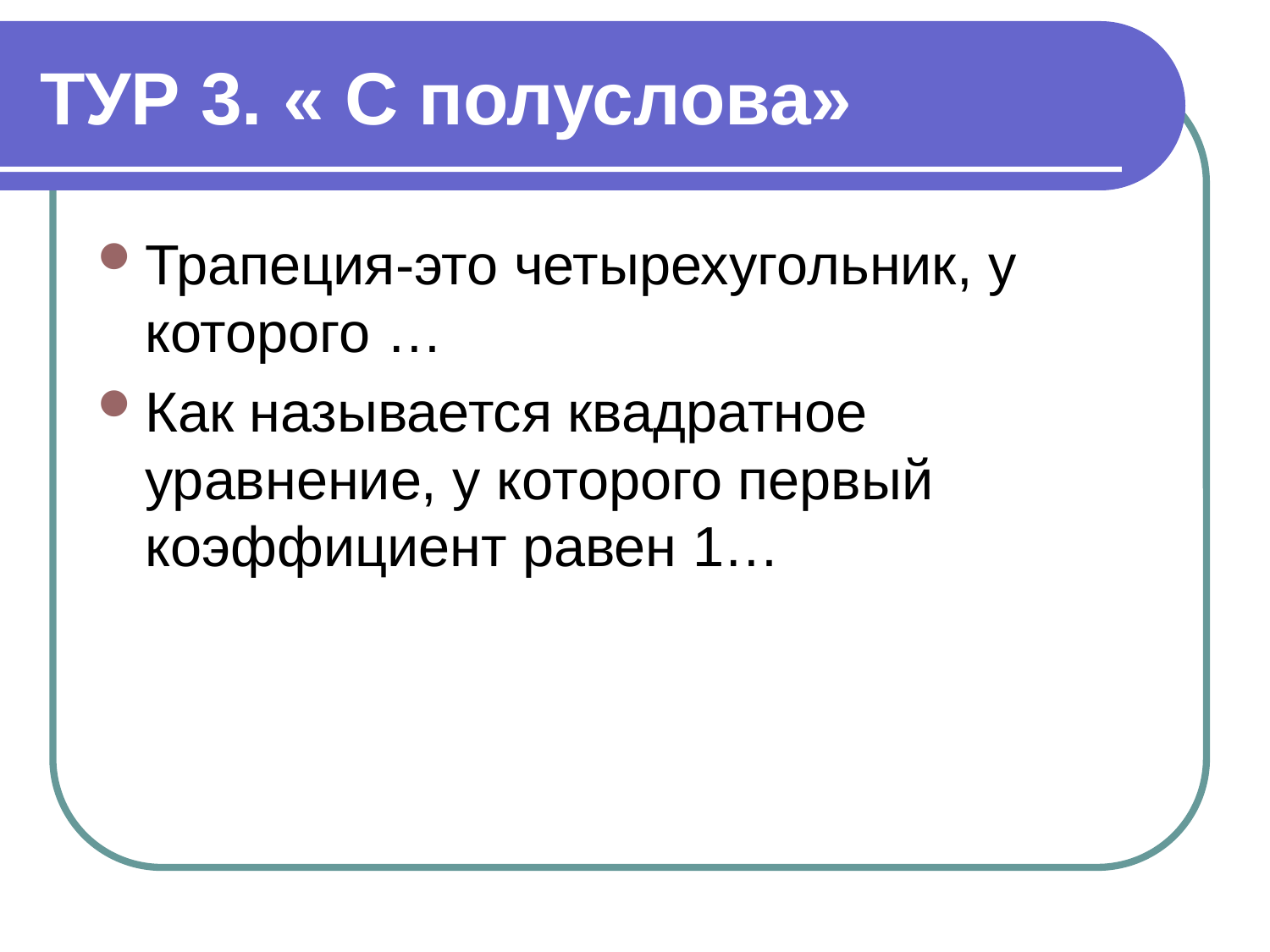

# ТУР 3. « С полуслова»
Трапеция-это четырехугольник, у которого …
Как называется квадратное уравнение, у которого первый коэффициент равен 1…